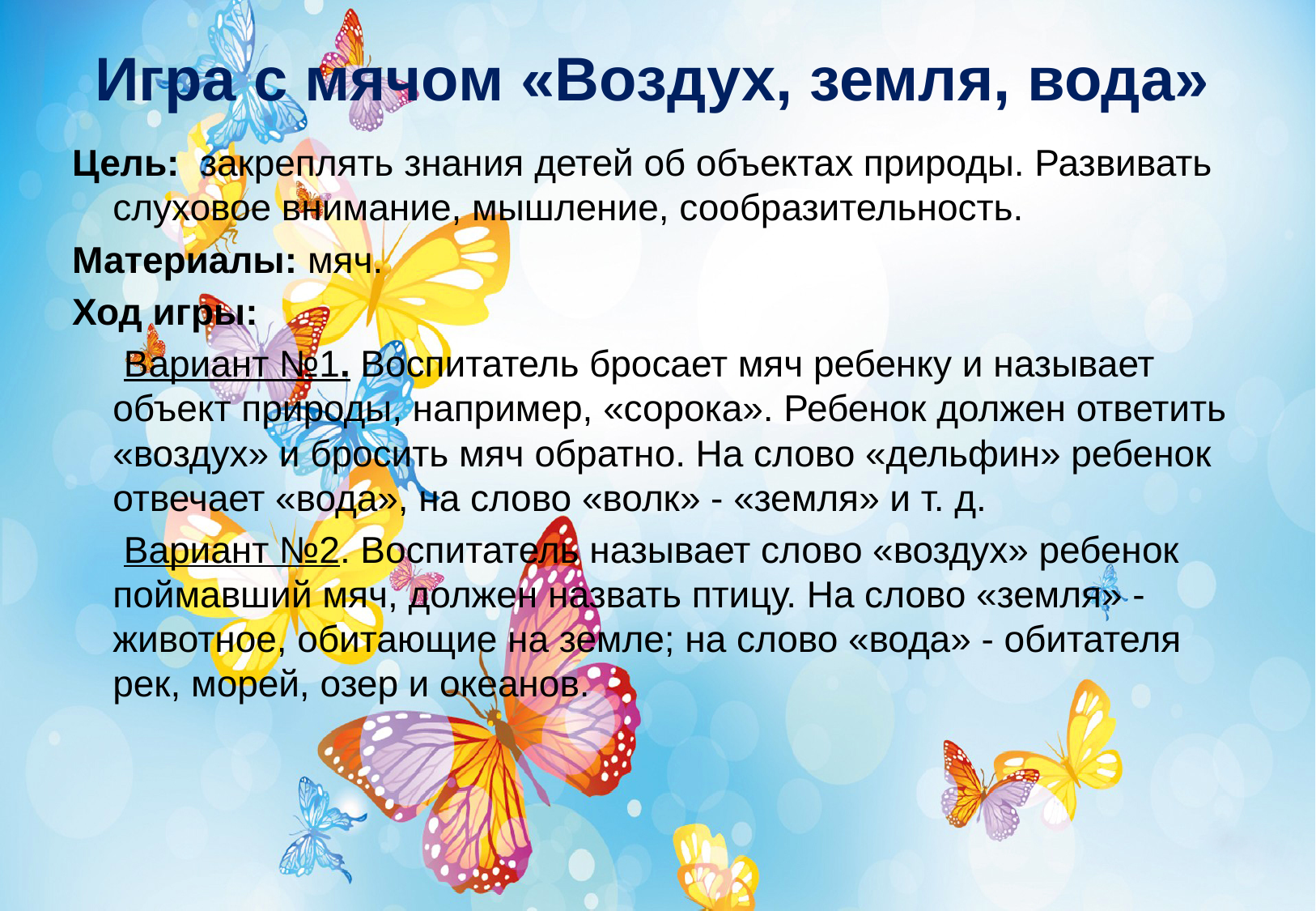

# Игра с мячом «Воздух, земля, вода»
Цель:  закреплять знания детей об объектах природы. Развивать слуховое внимание, мышление, сообразительность.
Материалы: мяч.
Ход игры:
     Вариант №1. Воспитатель бросает мяч ребенку и называет объект природы, например, «сорока». Ребенок должен ответить «воздух» и бросить мяч обратно. На слово «дельфин» ребенок отвечает «вода», на слово «волк» - «земля» и т. д.
     Вариант №2. Воспитатель называет слово «воздух» ребенок поймавший мяч, должен назвать птицу. На слово «земля» - животное, обитающие на земле; на слово «вода» - обитателя рек, морей, озер и океанов.